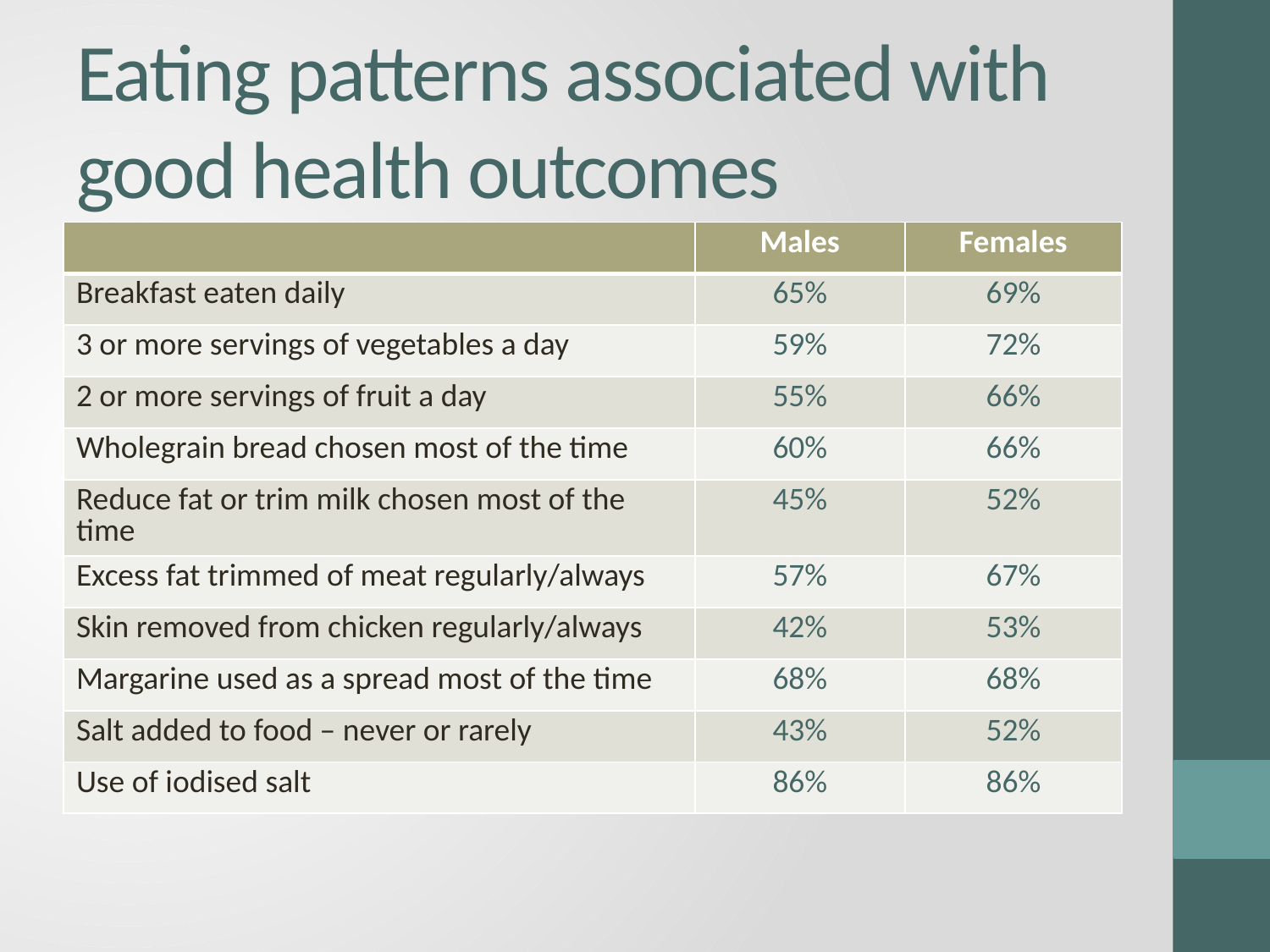

# Eating patterns associated with good health outcomes
|  | Males | Females |
| --- | --- | --- |
| Breakfast eaten daily | 65% | 69% |
| 3 or more servings of vegetables a day | 59% | 72% |
| 2 or more servings of fruit a day | 55% | 66% |
| Wholegrain bread chosen most of the time | 60% | 66% |
| Reduce fat or trim milk chosen most of the time | 45% | 52% |
| Excess fat trimmed of meat regularly/always | 57% | 67% |
| Skin removed from chicken regularly/always | 42% | 53% |
| Margarine used as a spread most of the time | 68% | 68% |
| Salt added to food – never or rarely | 43% | 52% |
| Use of iodised salt | 86% | 86% |